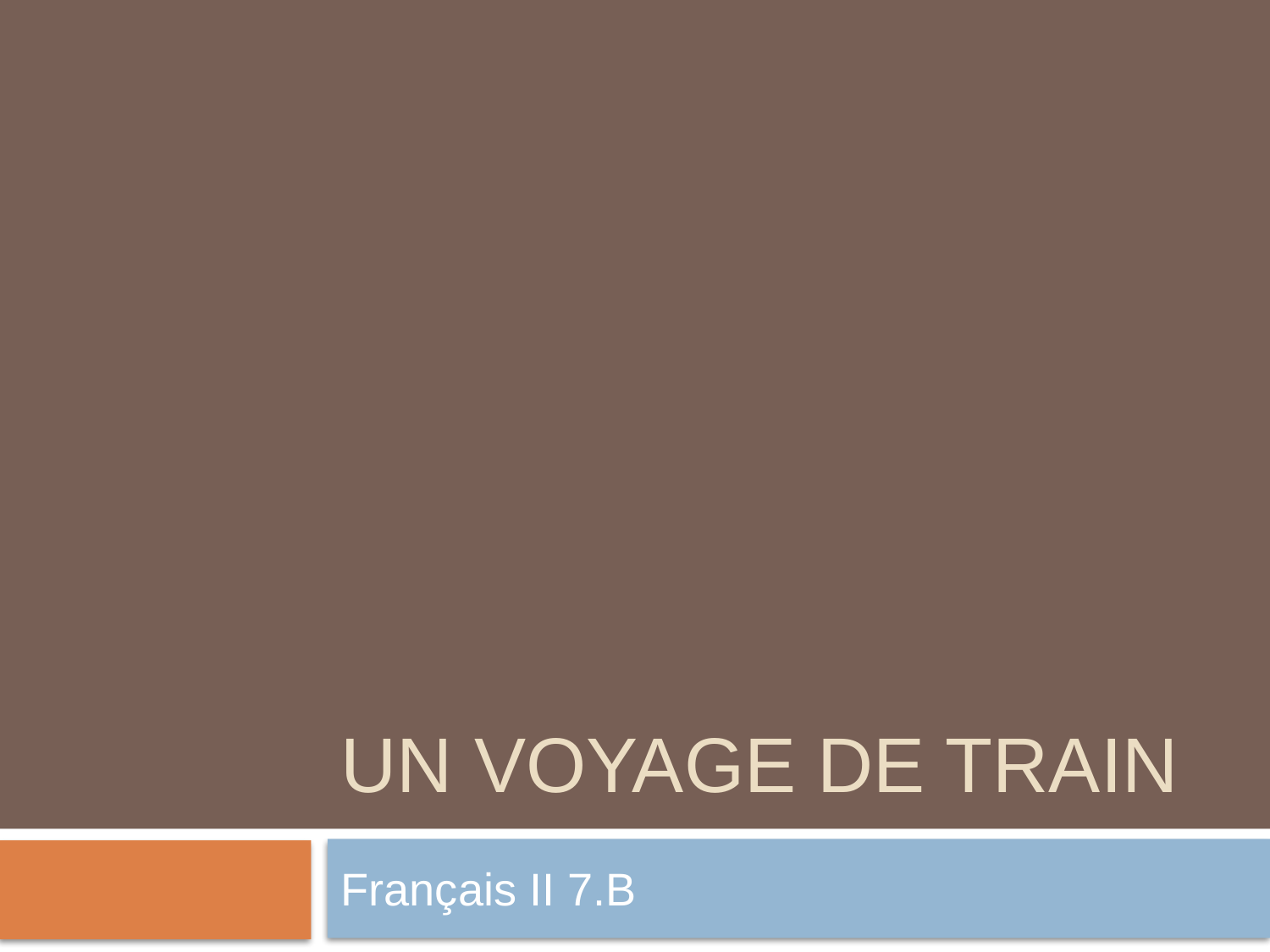

# Un voyage de train
Français II 7.B